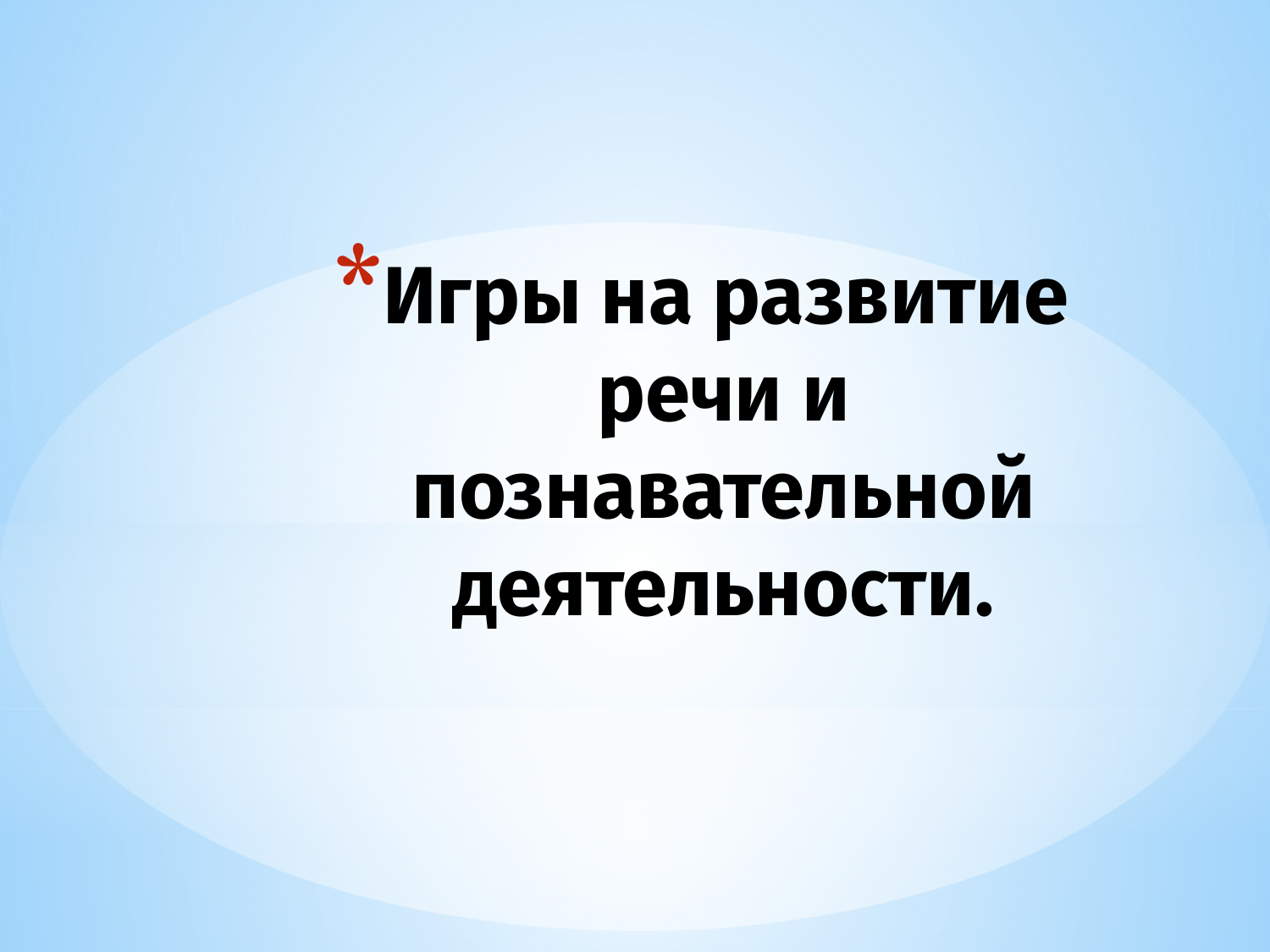

# Игры на развитие речи и познавательной деятельности.